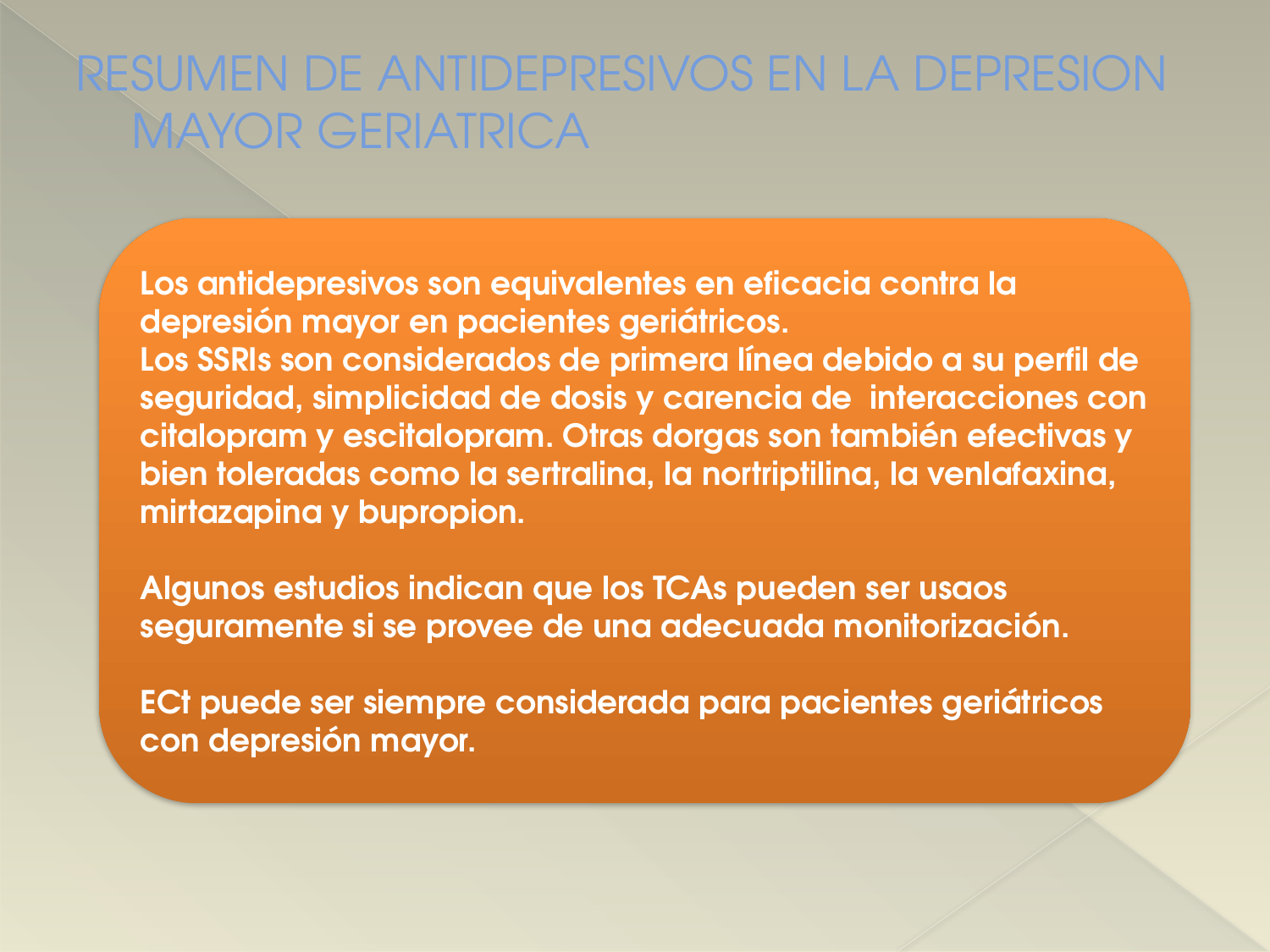

# RESUMEN DE ANTIDEPRESIVOS EN LA DEPRESION MAYOR GERIATRICA
Los antidepresivos son equivalentes en eficacia contra la depresión mayor en pacientes geriátricos.
Los SSRIs son considerados de primera línea debido a su perfil de seguridad, simplicidad de dosis y carencia de  interacciones con citalopram y escitalopram. Otras dorgas son también efectivas y bien toleradas como la sertralina, la nortriptilina, la venlafaxina, mirtazapina y bupropion.

Algunos estudios indican que los TCAs pueden ser usaos seguramente si se provee de una adecuada monitorización.

ECt puede ser siempre considerada para pacientes geriátricos con depresión mayor.